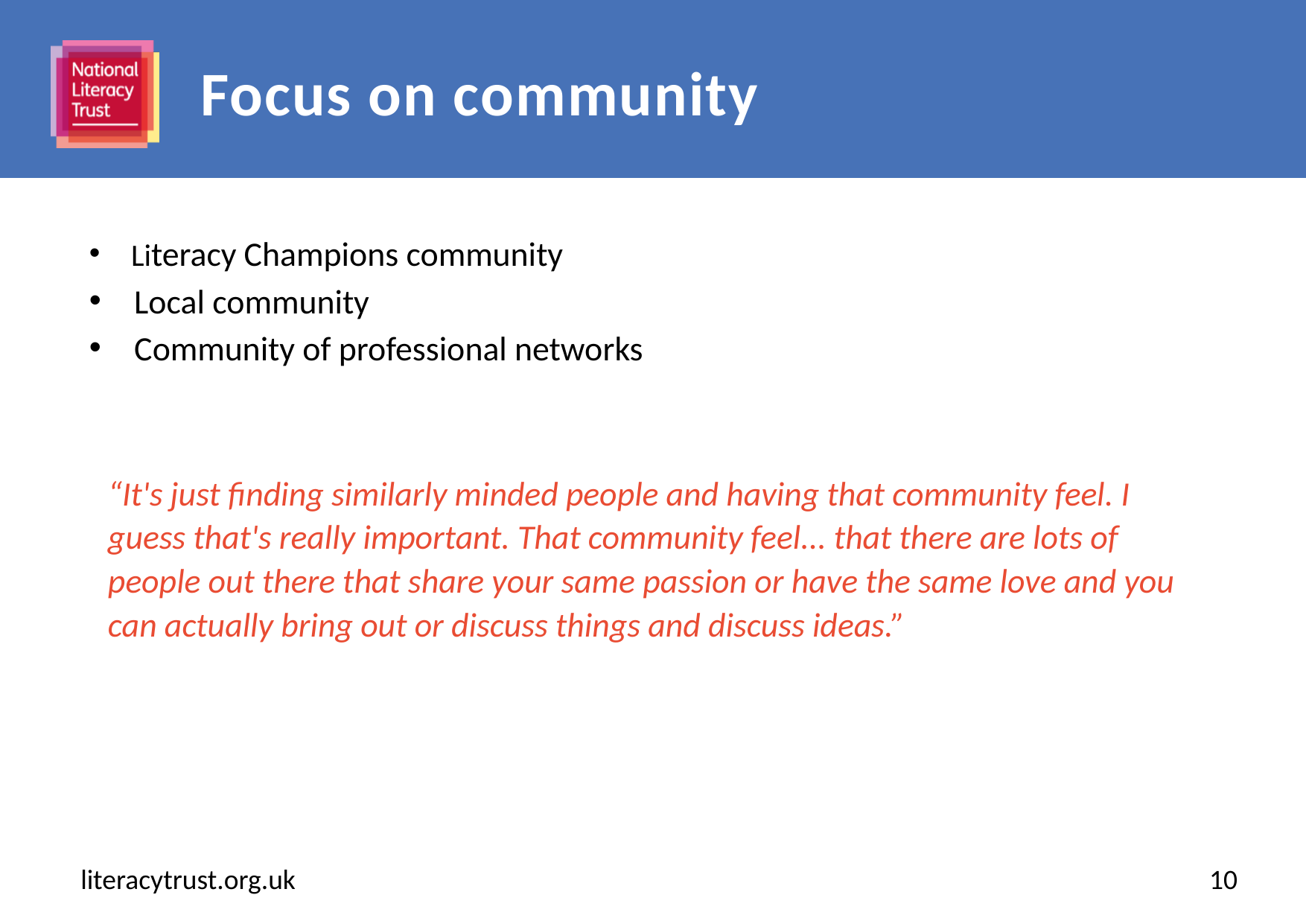

# Focus on community
Literacy Champions community
Local community
Community of professional networks

“It's just finding similarly minded people and having that community feel. I guess that's really important. That community feel... that there are lots of people out there that share your same passion or have the same love and you can actually bring out or discuss things and discuss ideas.”
literacytrust.org.uk